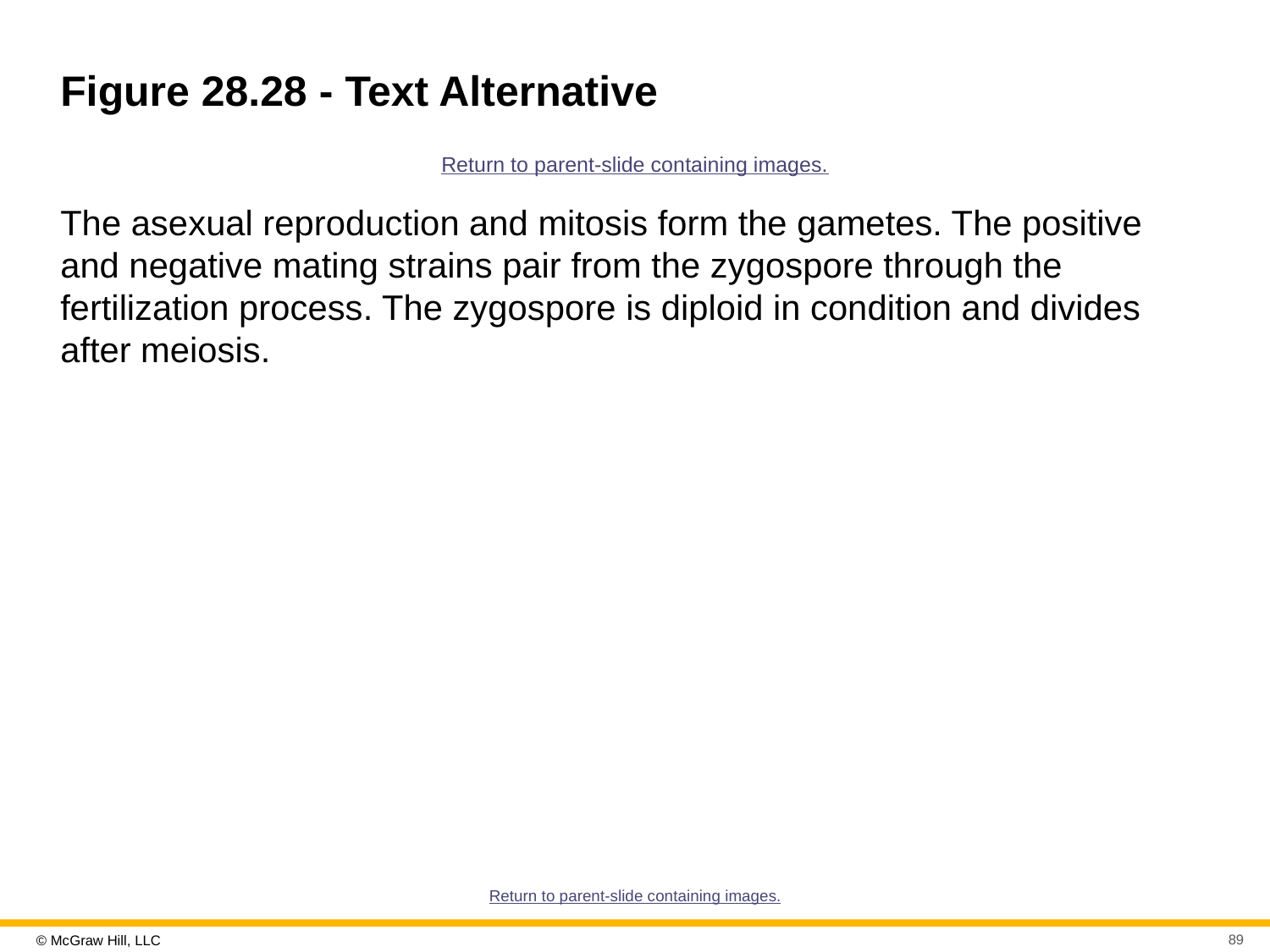

# Figure 28.28 - Text Alternative
Return to parent-slide containing images.
The asexual reproduction and mitosis form the gametes. The positive and negative mating strains pair from the zygospore through the fertilization process. The zygospore is diploid in condition and divides after meiosis.
Return to parent-slide containing images.
89